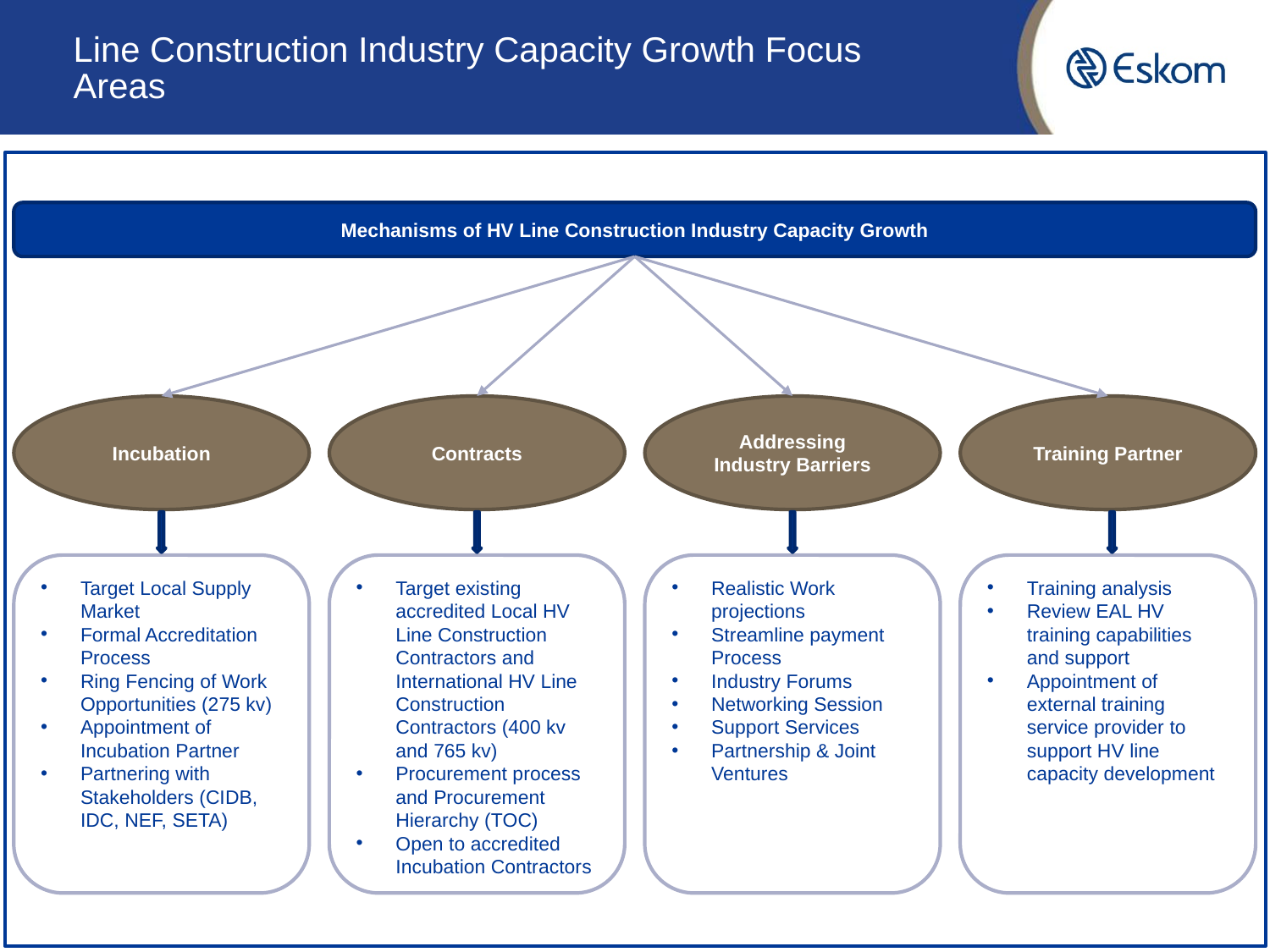

# Line Construction Industry Capacity Growth Focus Areas

Mechanisms of HV Line Construction Industry Capacity Growth
Incubation
Contracts
Addressing Industry Barriers
Training Partner

Target Local Supply Market
Formal Accreditation Process
Ring Fencing of Work Opportunities (275 kv)
Appointment of Incubation Partner
Partnering with Stakeholders (CIDB, IDC, NEF, SETA)
Target existing accredited Local HV Line Construction Contractors and International HV Line Construction Contractors (400 kv and 765 kv)
Procurement process and Procurement Hierarchy (TOC)
Open to accredited Incubation Contractors
Realistic Work projections
Streamline payment Process
Industry Forums
Networking Session
Support Services
Partnership & Joint Ventures
Training analysis
Review EAL HV training capabilities and support
Appointment of external training service provider to support HV line capacity development